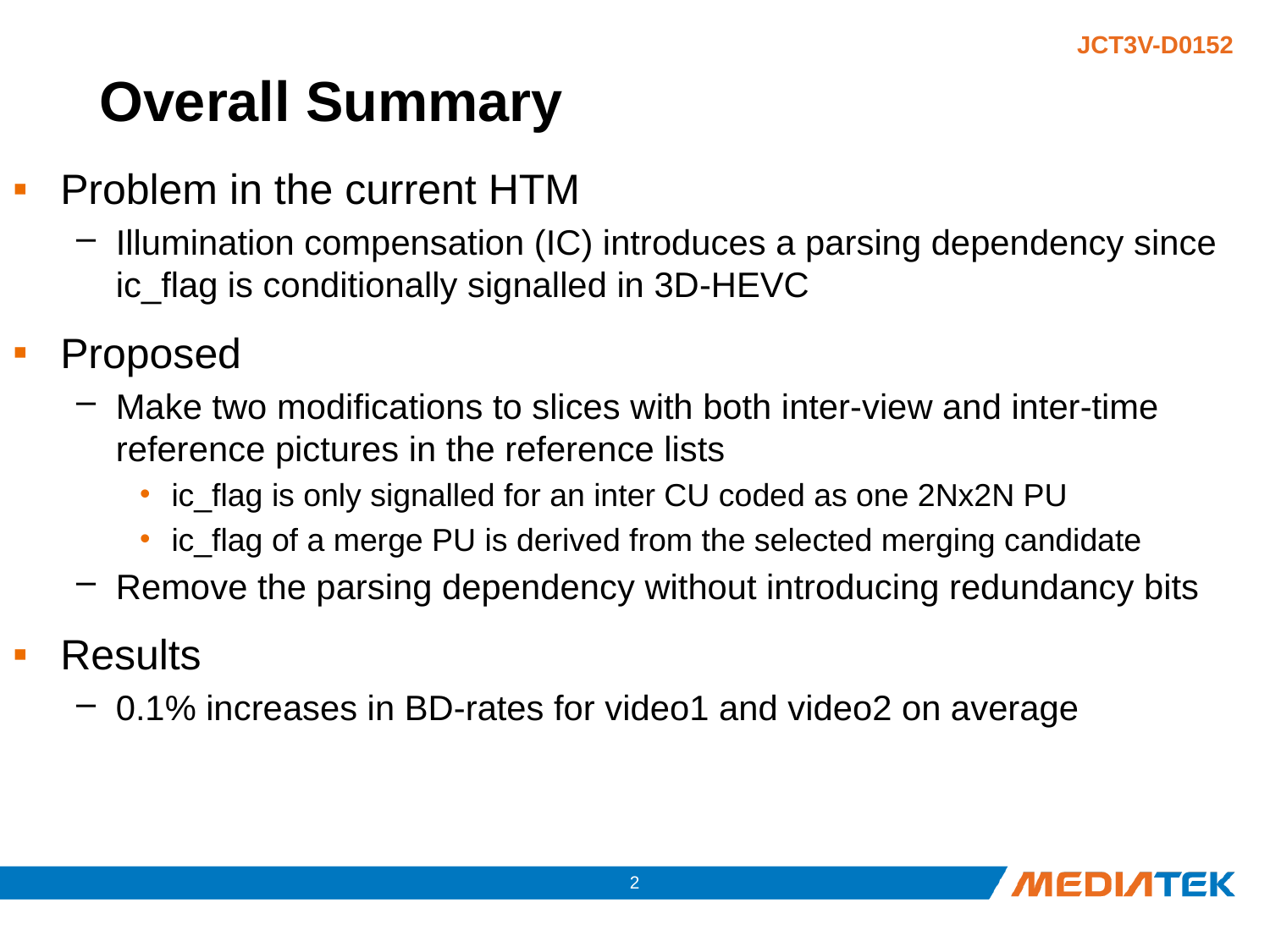

# Overall Summary
Problem in the current HTM
Illumination compensation (IC) introduces a parsing dependency since ic_flag is conditionally signalled in 3D-HEVC
Proposed
Make two modifications to slices with both inter-view and inter-time reference pictures in the reference lists
ic_flag is only signalled for an inter CU coded as one 2Nx2N PU
ic_flag of a merge PU is derived from the selected merging candidate
Remove the parsing dependency without introducing redundancy bits
Results
0.1% increases in BD-rates for video1 and video2 on average

2